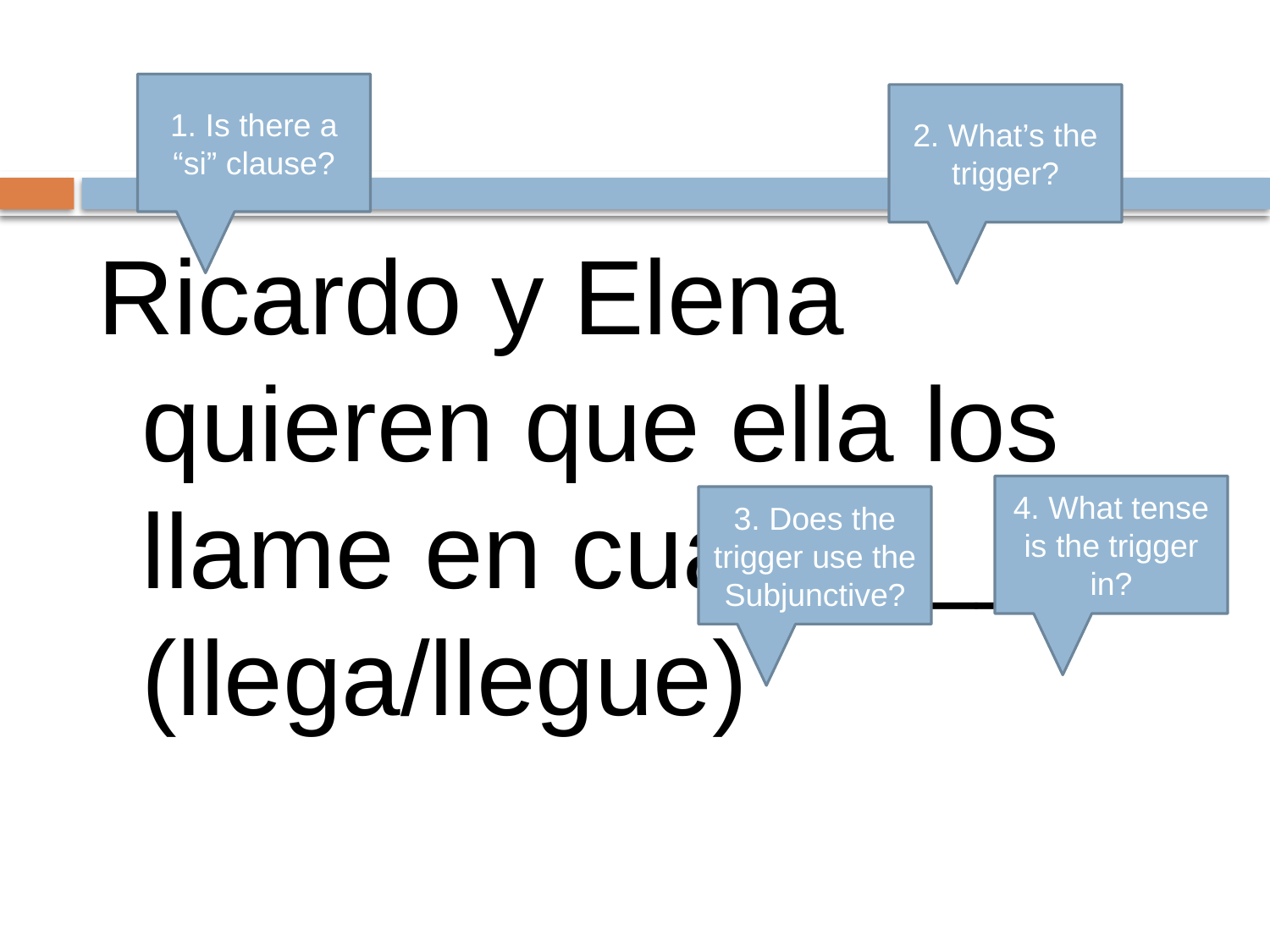

#
1. Is there a “si” clause?
2. What’s the trigger?
Ricardo y Elena quieren que ella los llame en cuanto __ . (llega/llegue)

4. What tense is the trigger in?
3. Does the trigger use the Subjunctive?